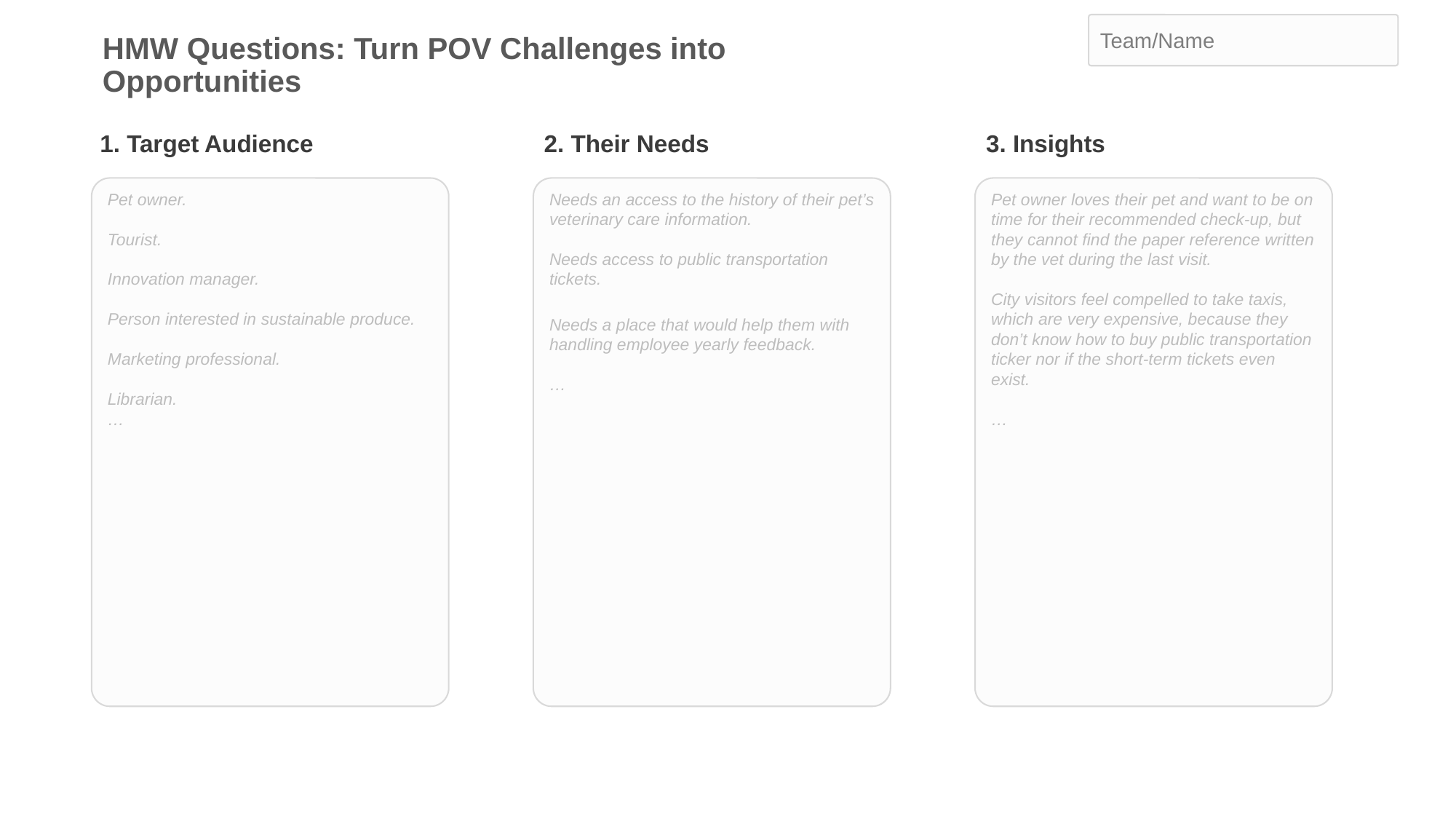

Team/Name
HMW Questions: Turn POV Challenges into Opportunities
1. Target Audience
2. Their Needs
3. Insights
Pet owner.

Tourist.

Innovation manager.

Person interested in sustainable produce.

Marketing professional.

Librarian.
…
Needs an access to the history of their pet’s veterinary care information.

Needs access to public transportation tickets.

Needs a place that would help them with handling employee yearly feedback.

…
Pet owner loves their pet and want to be on time for their recommended check-up, but they cannot find the paper reference written by the vet during the last visit.

City visitors feel compelled to take taxis, which are very expensive, because they don’t know how to buy public transportation ticker nor if the short-term tickets even exist.

…